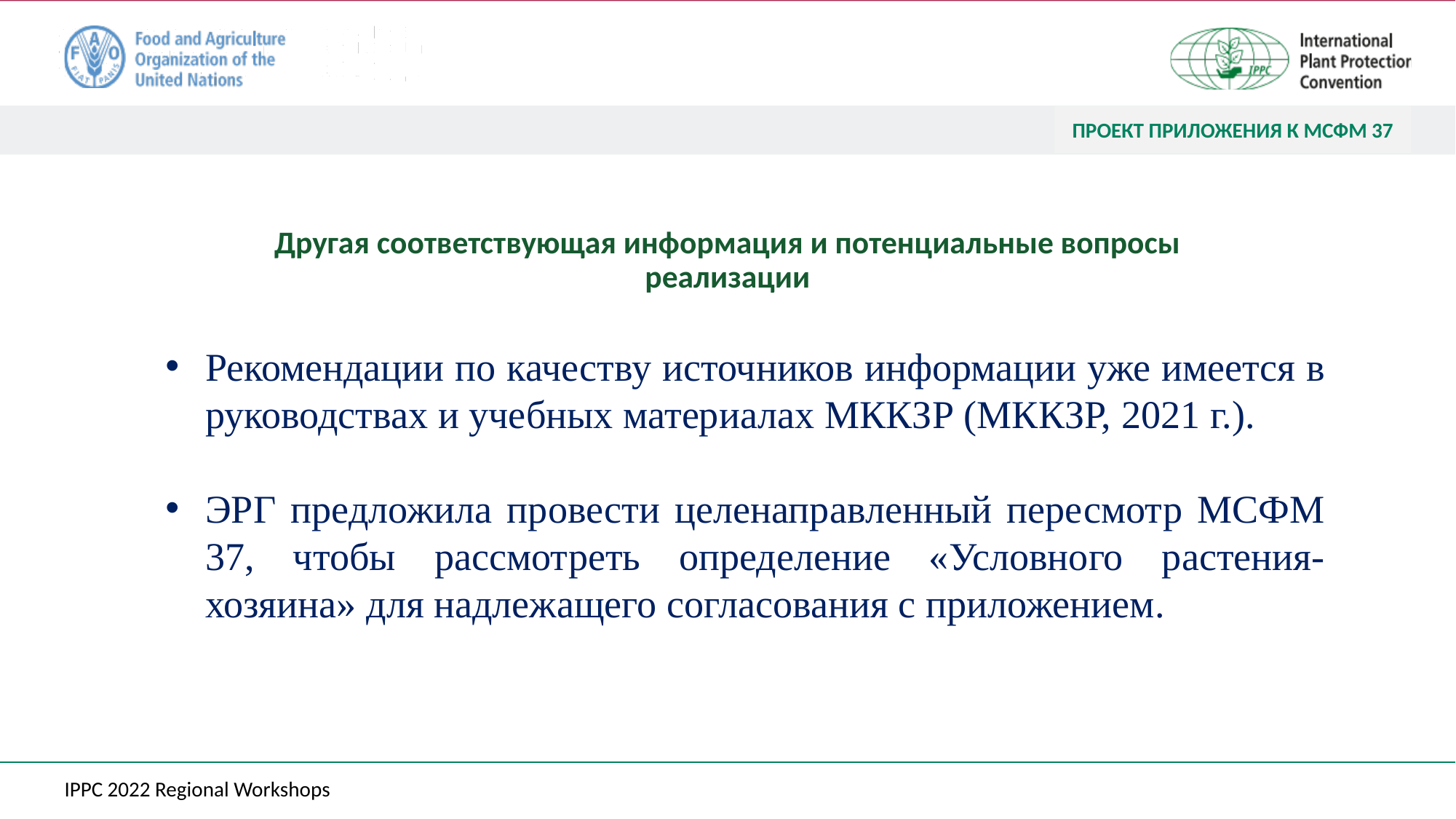

ПРОЕКТ ПРИЛОЖЕНИЯ К МСФМ 37
# Другая соответствующая информация и потенциальные вопросы реализации

Рекомендации по качеству источников информации уже имеется в руководствах и учебных материалах МККЗР (МККЗР, 2021 г.).

ЭРГ предложила провести целенаправленный пересмотр МСФМ 37, чтобы рассмотреть определение «Условного растения-хозяина» для надлежащего согласования с приложением.